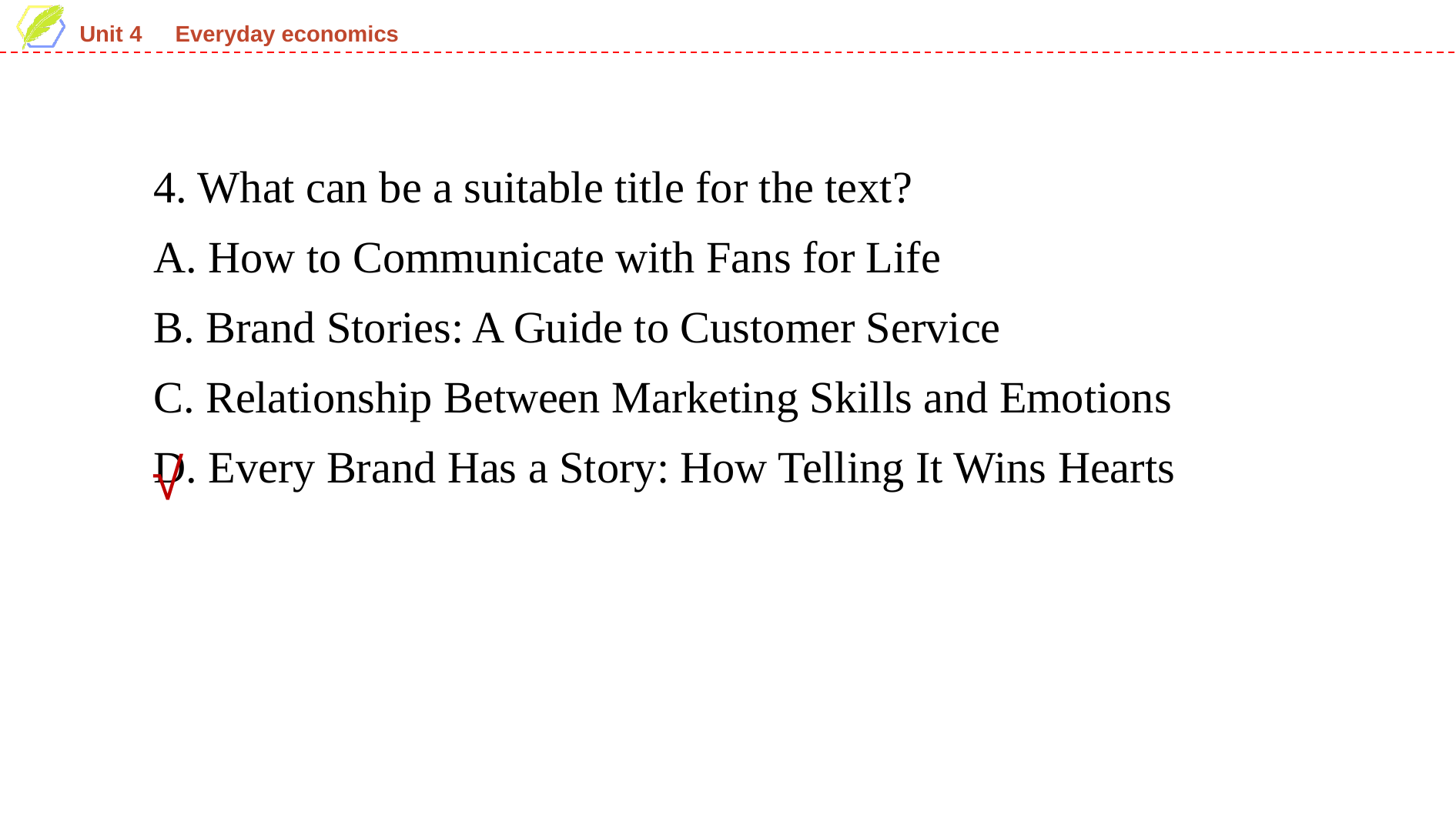

4. What can be a suitable title for the text?
A. How to Communicate with Fans for Life
B. Brand Stories: A Guide to Customer Service
C. Relationship Between Marketing Skills and Emotions
D. Every Brand Has a Story: How Telling It Wins Hearts
√